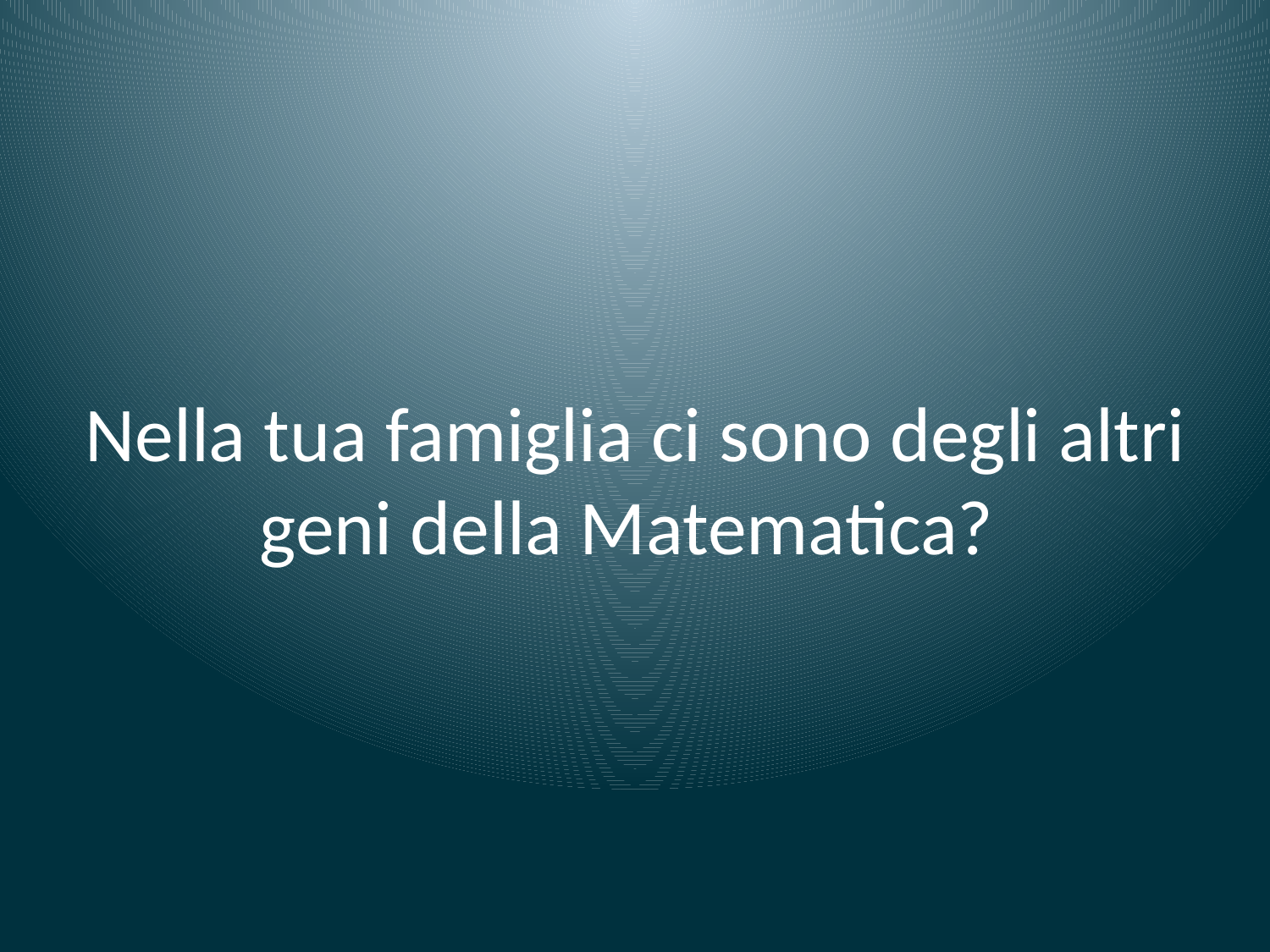

# Nella tua famiglia ci sono degli altri geni della Matematica?